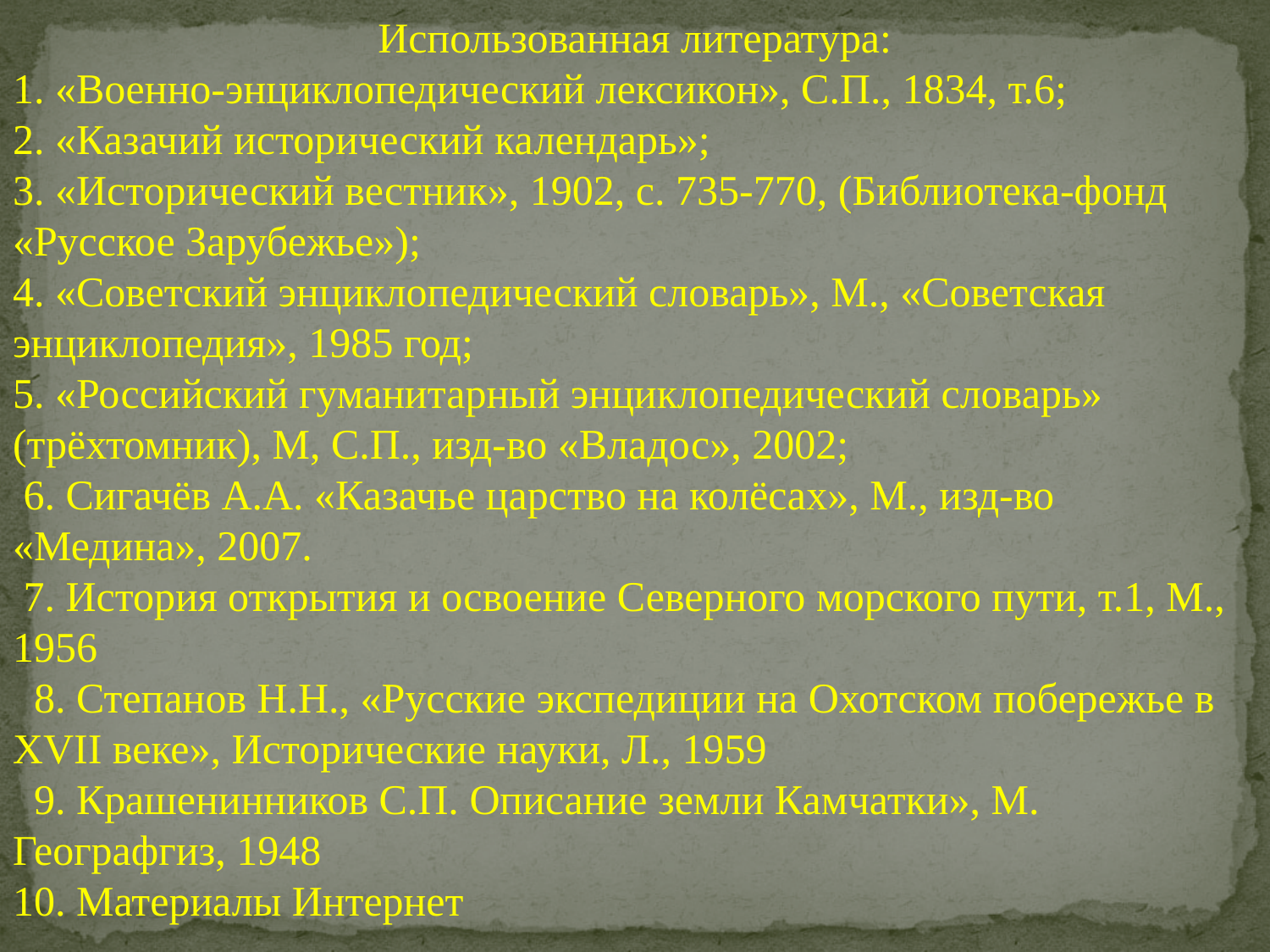

Использованная литература:
1. «Военно-энциклопедический лексикон», С.П., 1834, т.6;
2. «Казачий исторический календарь»;   
3. «Исторический вестник», 1902, с. 735-770, (Библиотека-фонд «Русское Зарубежье»);
4. «Советский энциклопедический словарь», М., «Советская энциклопедия», 1985 год;
5. «Российский гуманитарный энциклопедический словарь» (трёхтомник), М, С.П., изд-во «Владос», 2002;
 6. Сигачёв А.А. «Казачье царство на колёсах», М., изд-во «Медина», 2007.   
 7. История открытия и освоение Северного морского пути, т.1, М., 1956   
  8. Степанов Н.Н., «Русские экспедиции на Охотском побережье в XVII веке», Исторические науки, Л., 1959
  9. Крашенинников С.П. Описание земли Камчатки», М. Географгиз, 1948
10. Материалы Интернет